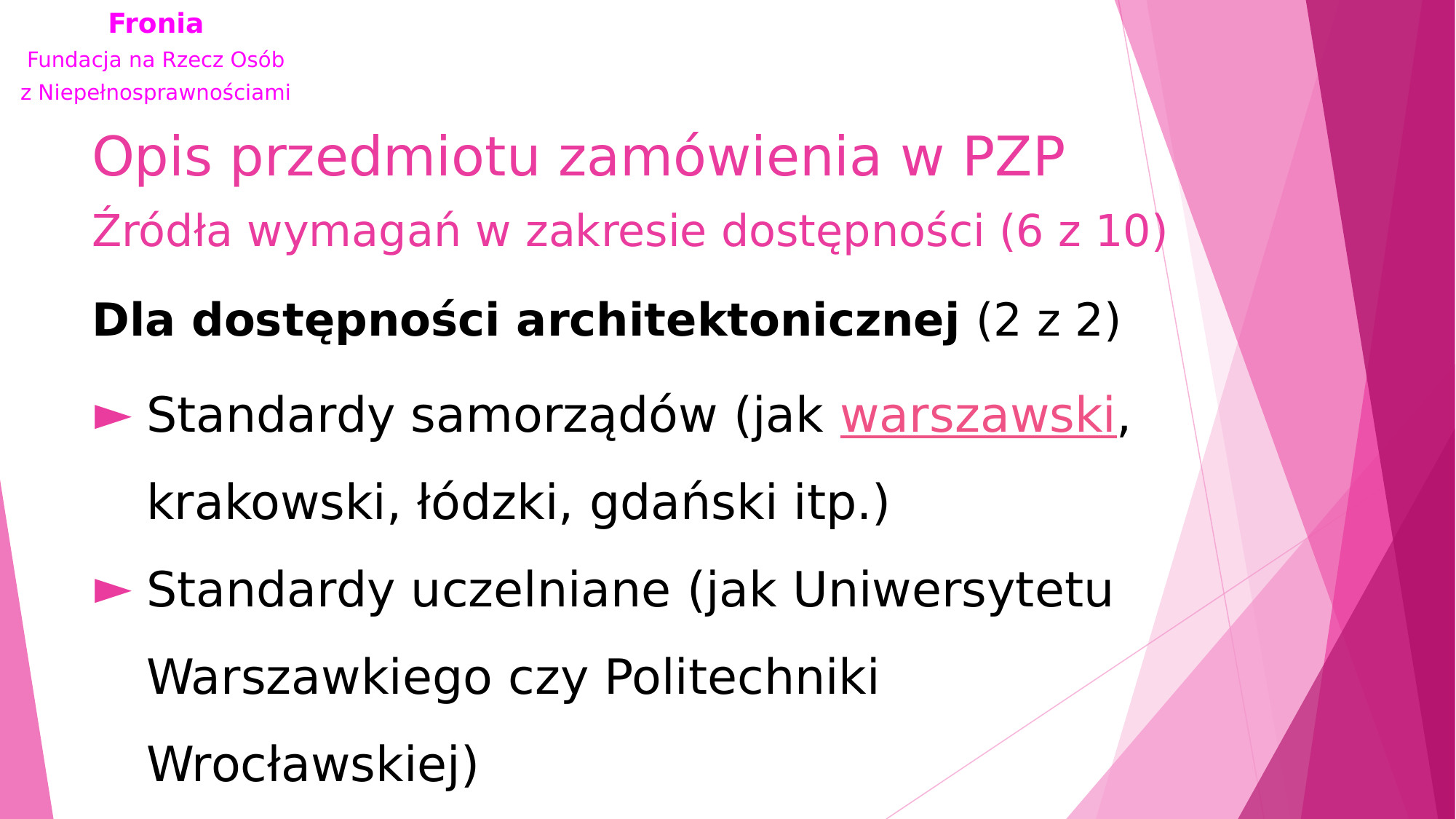

# Opis przedmiotu zamówienia w PZP Źródła wymagań w zakresie dostępności (6 z 10)
Dla dostępności architektonicznej (2 z 2)
Standardy samorządów (jak warszawski, krakowski, łódzki, gdański itp.)
Standardy uczelniane (jak Uniwersytetu Warszawkiego czy Politechniki Wrocławskiej)